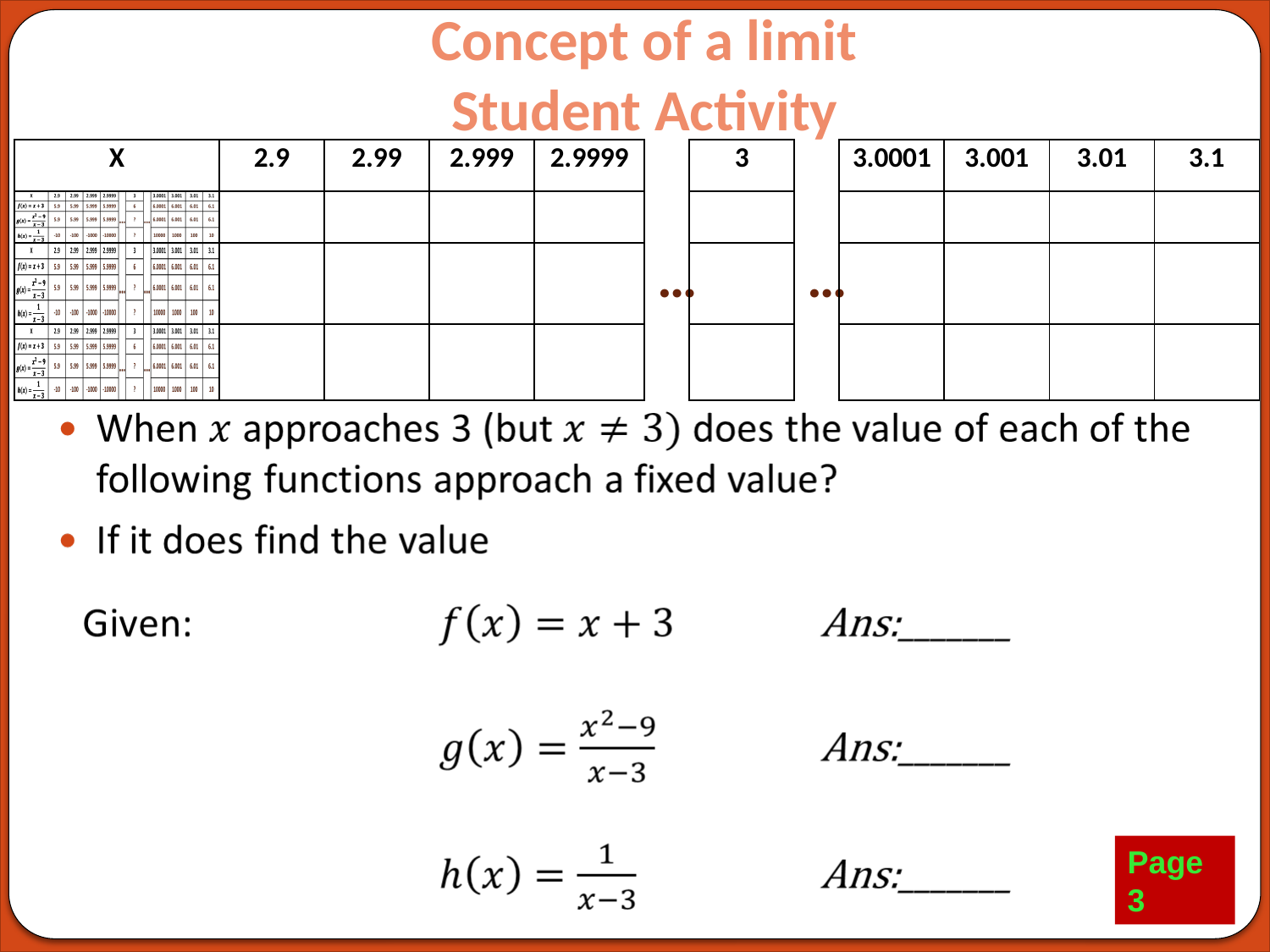

Concept of a limit
Student Activity
| X | 2.9 | 2.99 | 2.999 | 2.9999 |  | 3 |  | 3.0001 | 3.001 | 3.01 | 3.1 |
| --- | --- | --- | --- | --- | --- | --- | --- | --- | --- | --- | --- |
|  |  |  |  |  |  |  |  |  |  |  |  |
|  |  |  |  |  |  |  |  |  |  |  |  |
|  |  |  |  |  |  |  |  |  |  |  |  |
|  |  |  |  |  |  |  |  |  |  |  |  |
| --- | --- | --- | --- | --- | --- | --- | --- | --- | --- | --- | --- |
|  |  |  |  |  |  |  |  |  |  |  |  |
|  |  |  |  |  | … |  | … |  |  |  |  |
|  |  |  |  |  |  |  |  |  |  |  |  |

Page 3